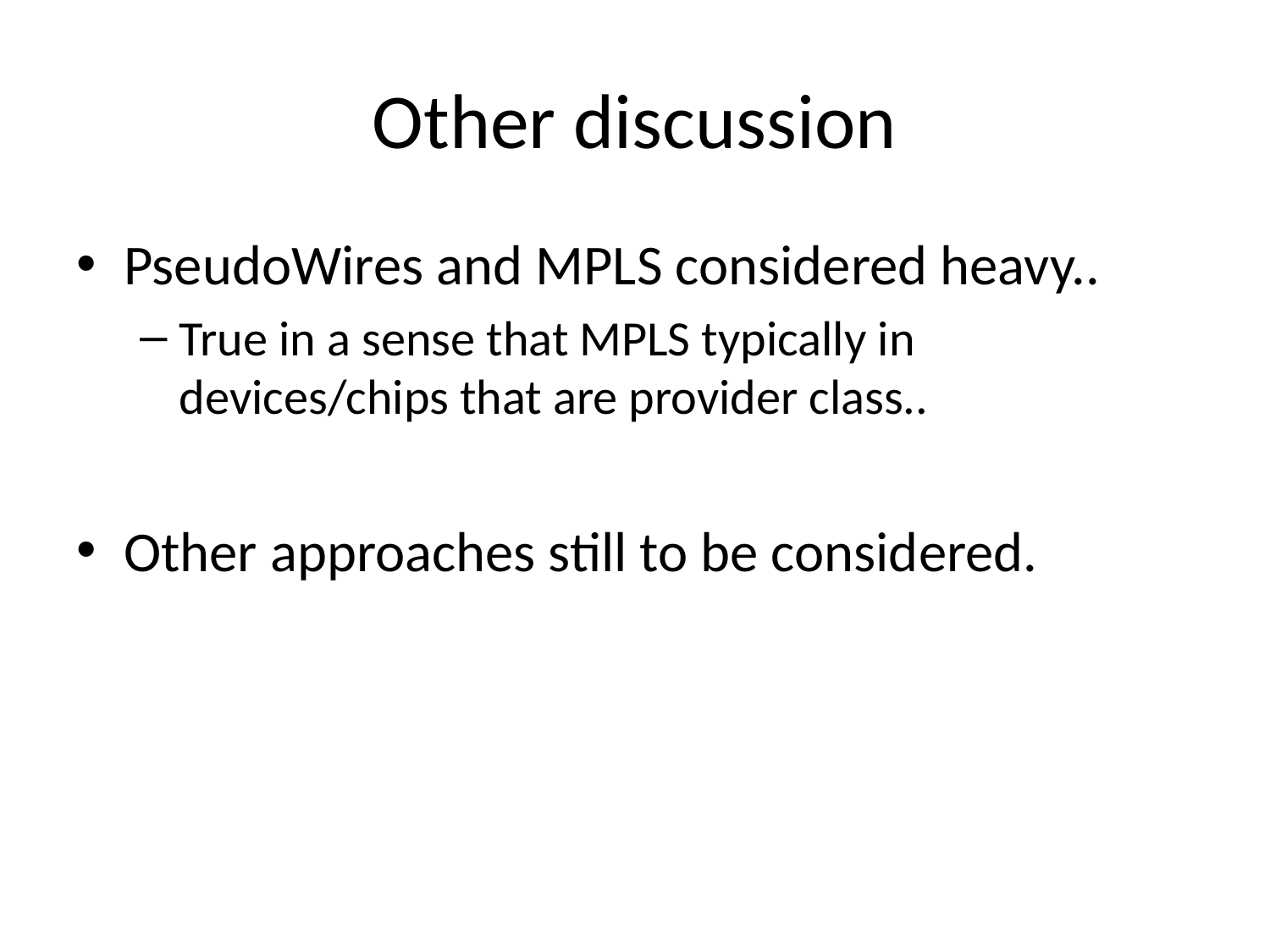

# Other discussion
PseudoWires and MPLS considered heavy..
True in a sense that MPLS typically in devices/chips that are provider class..

Other approaches still to be considered.